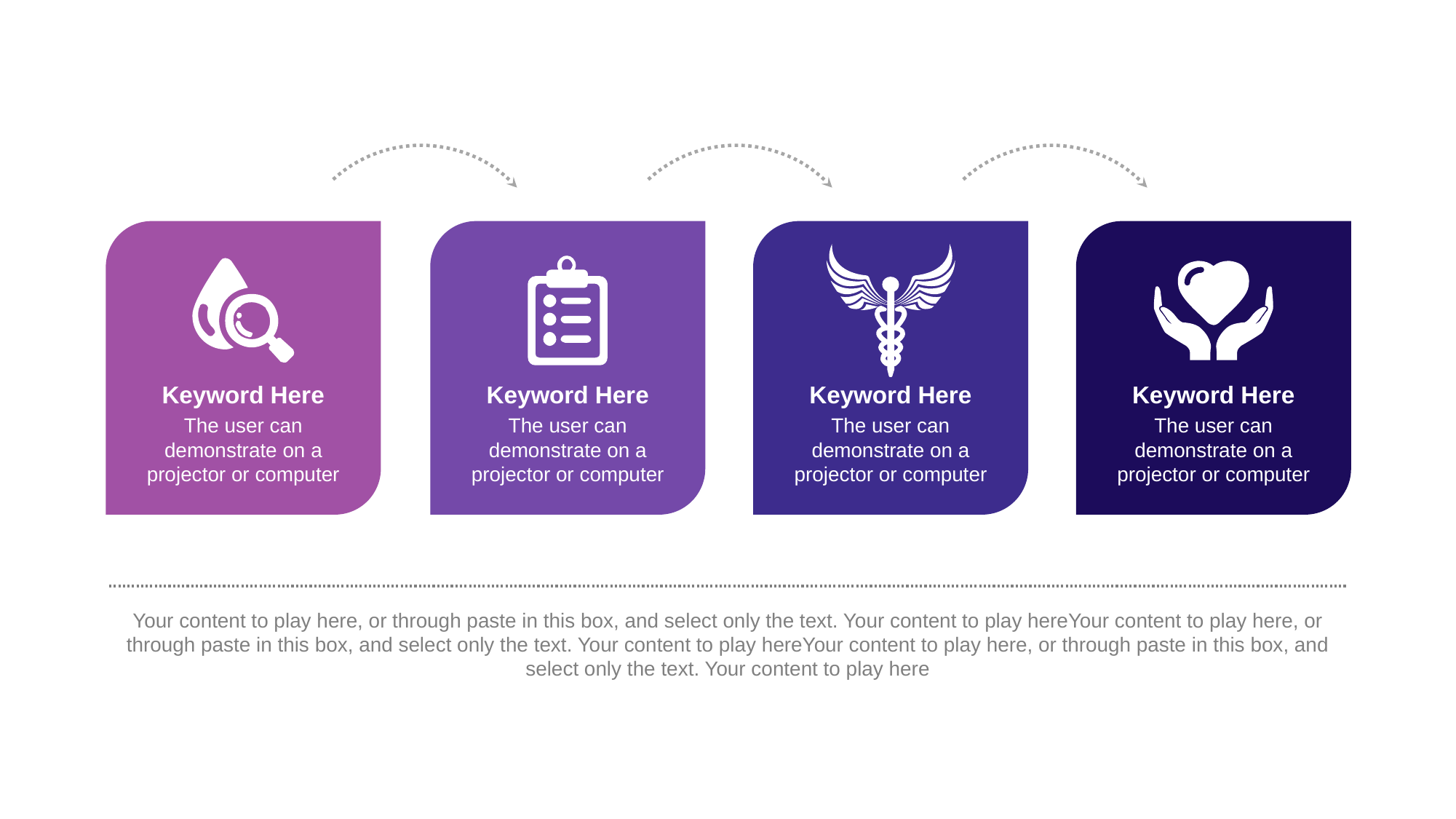

Keyword Here
The user can demonstrate on a projector or computer
Keyword Here
The user can demonstrate on a projector or computer
Keyword Here
The user can demonstrate on a projector or computer
Keyword Here
The user can demonstrate on a projector or computer
Your content to play here, or through paste in this box, and select only the text. Your content to play hereYour content to play here, or through paste in this box, and select only the text. Your content to play hereYour content to play here, or through paste in this box, and select only the text. Your content to play here